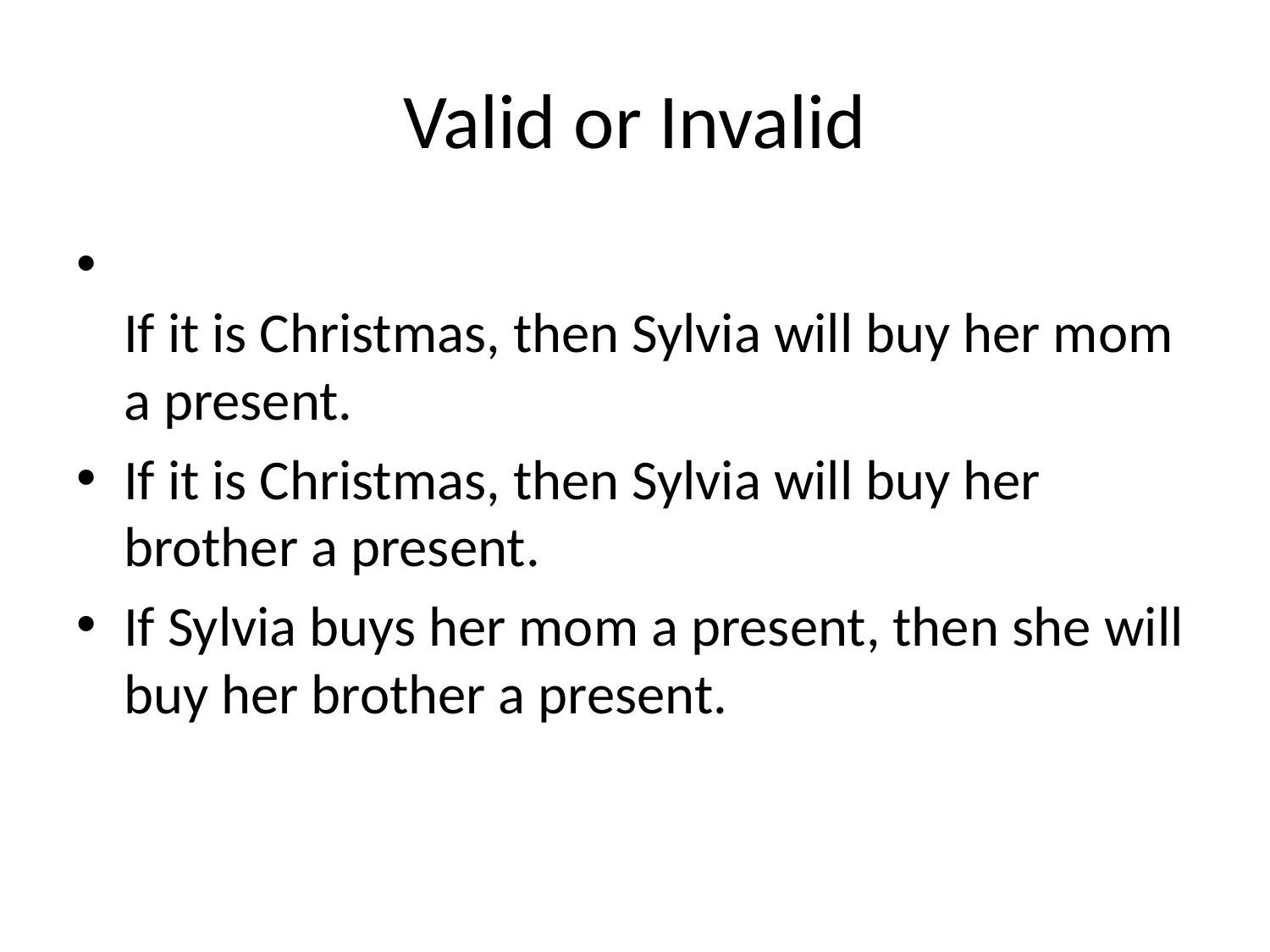

# Valid or Invalid
If it is Christmas, then Sylvia will buy her mom a present.
If it is Christmas, then Sylvia will buy her brother a present.
If Sylvia buys her mom a present, then she will buy her brother a present.